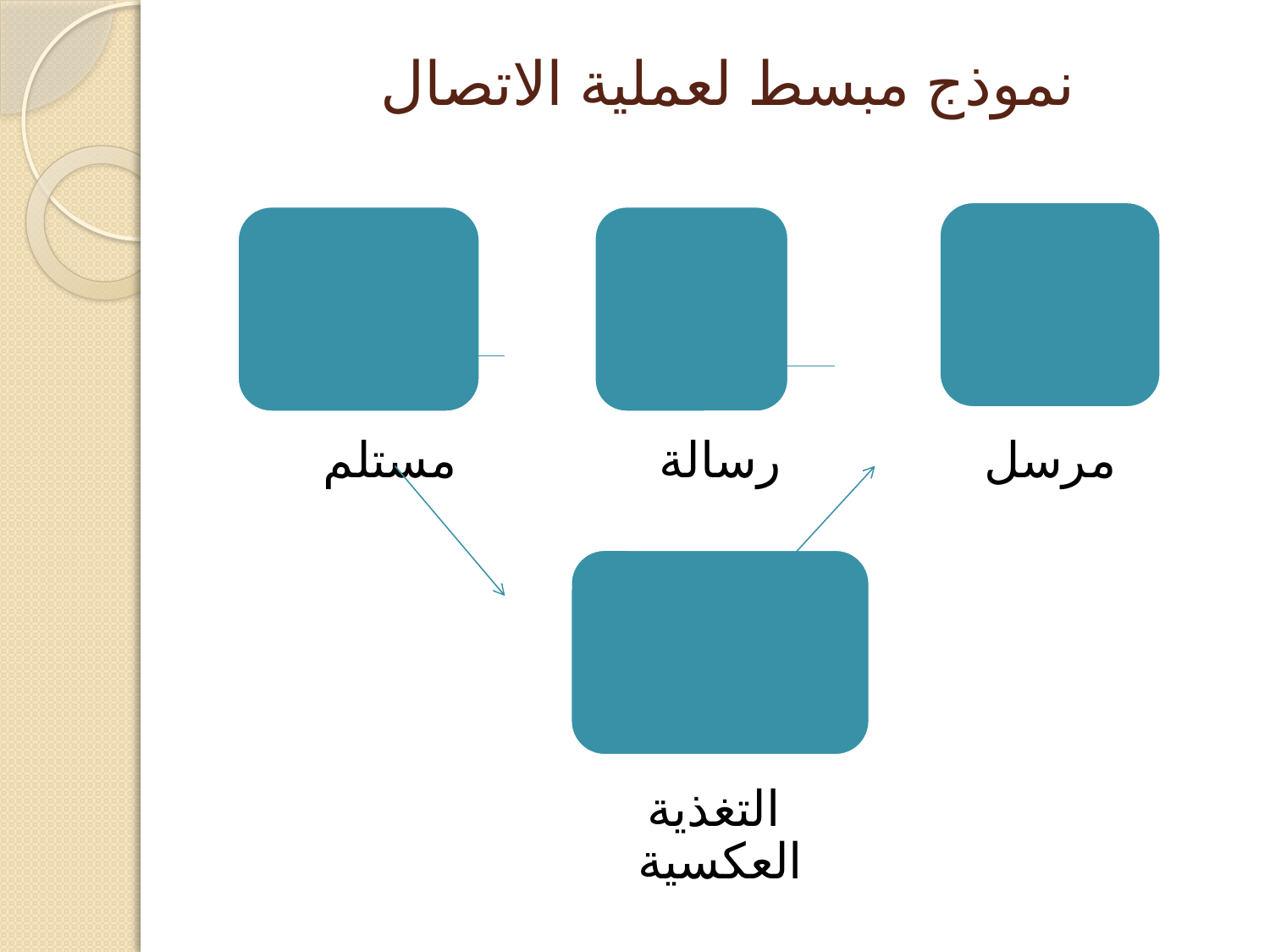

# نموذج مبسط لعملية الاتصال
مستلم
رسالة
مرسل
 التغذية العكسية